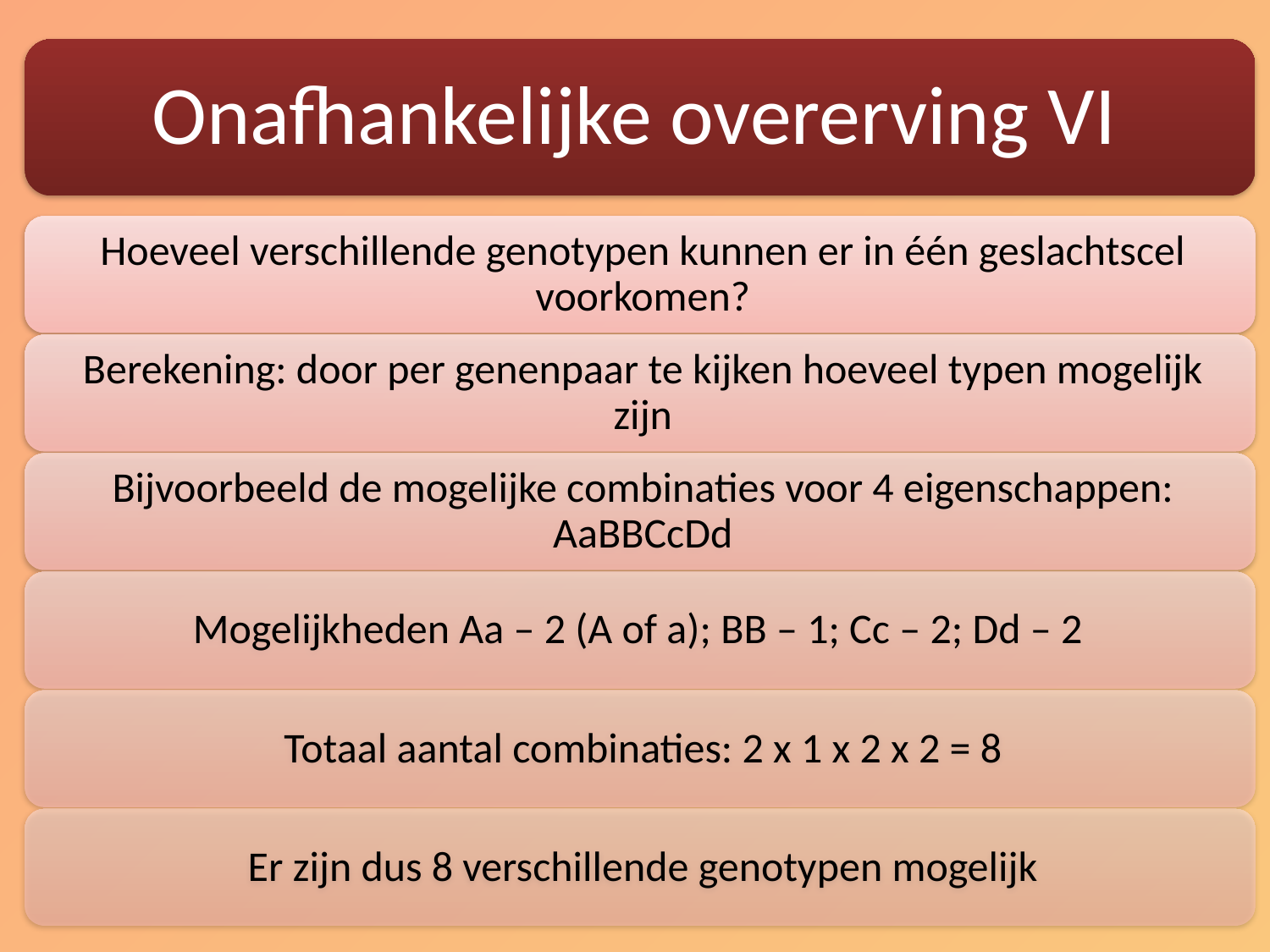

Onafhankelijke overerving VI
Hoeveel verschillende genotypen kunnen er in één geslachtscel voorkomen?
Berekening: door per genenpaar te kijken hoeveel typen mogelijk zijn
Bijvoorbeeld de mogelijke combinaties voor 4 eigenschappen: AaBBCcDd
Mogelijkheden Aa – 2 (A of a); BB – 1; Cc – 2; Dd – 2
Totaal aantal combinaties: 2 x 1 x 2 x 2 = 8
Er zijn dus 8 verschillende genotypen mogelijk